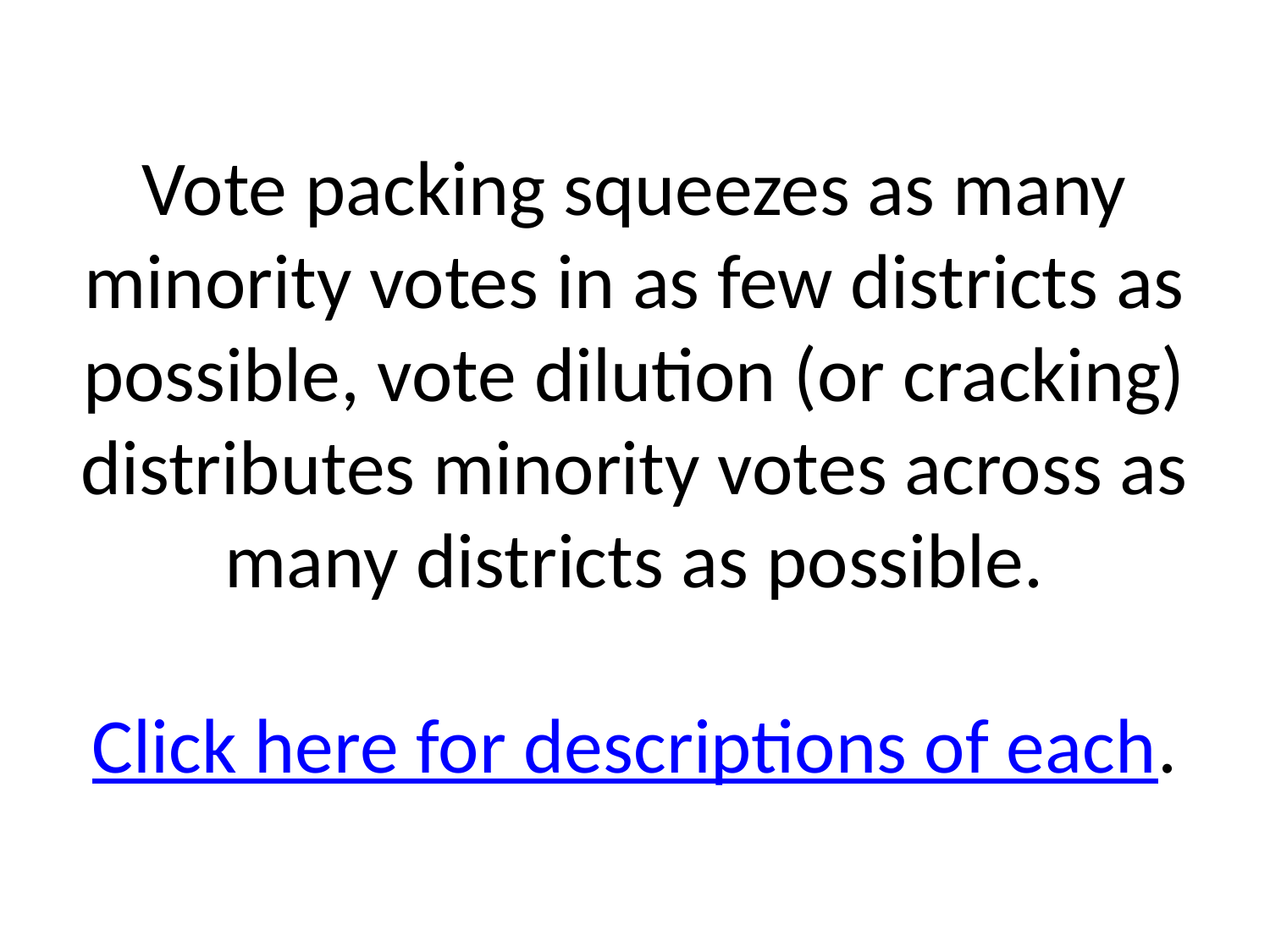

# Vote packing squeezes as many minority votes in as few districts as possible, vote dilution (or cracking) distributes minority votes across as many districts as possible. Click here for descriptions of each.